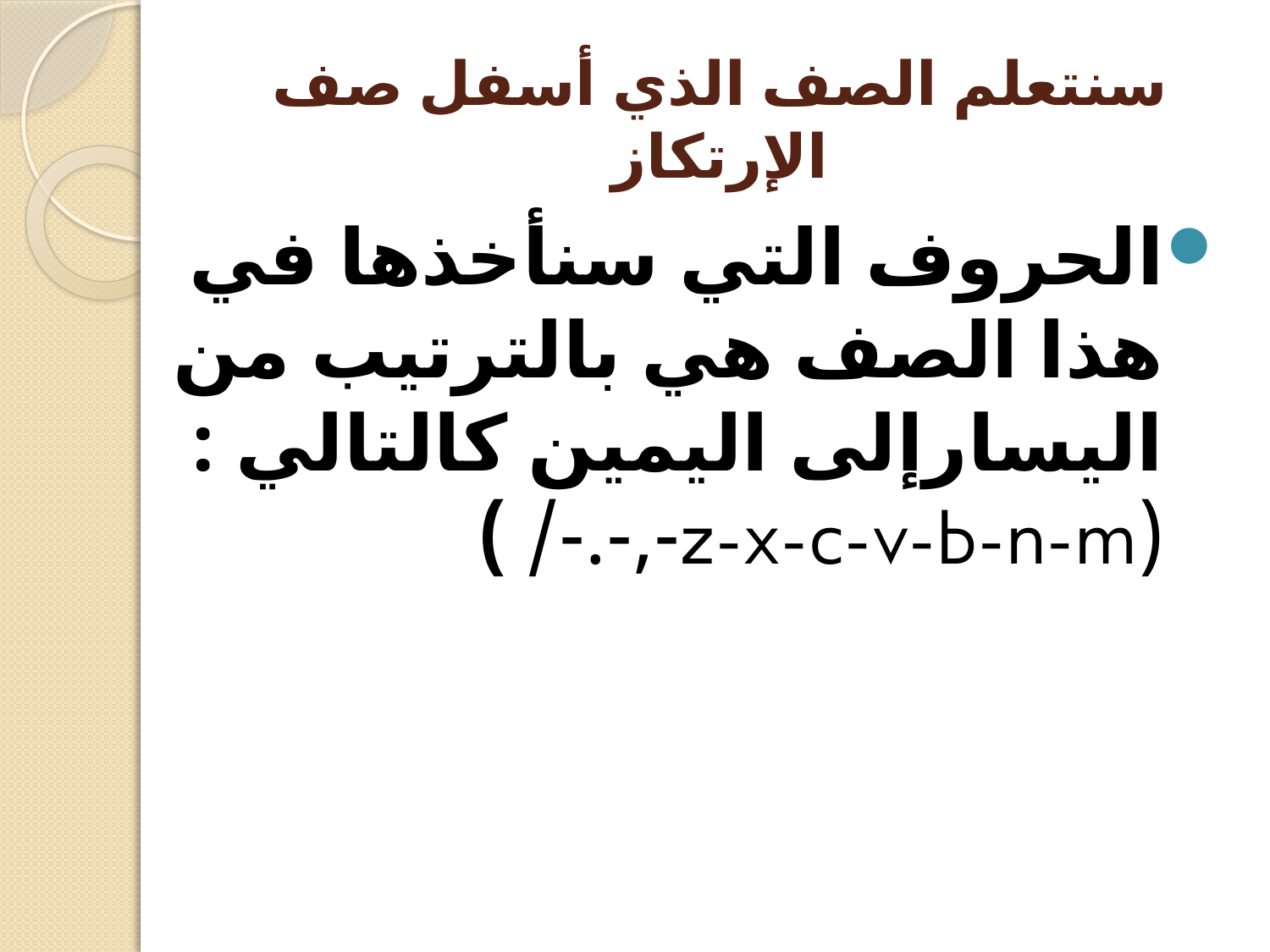

# سنتعلم الصف الذي أسفل صف الإرتكاز
الحروف التي سنأخذها في هذا الصف هي بالترتيب من اليسارإلى اليمين كالتالي :
(z-x-c-v-b-n-m-,-.-/ )